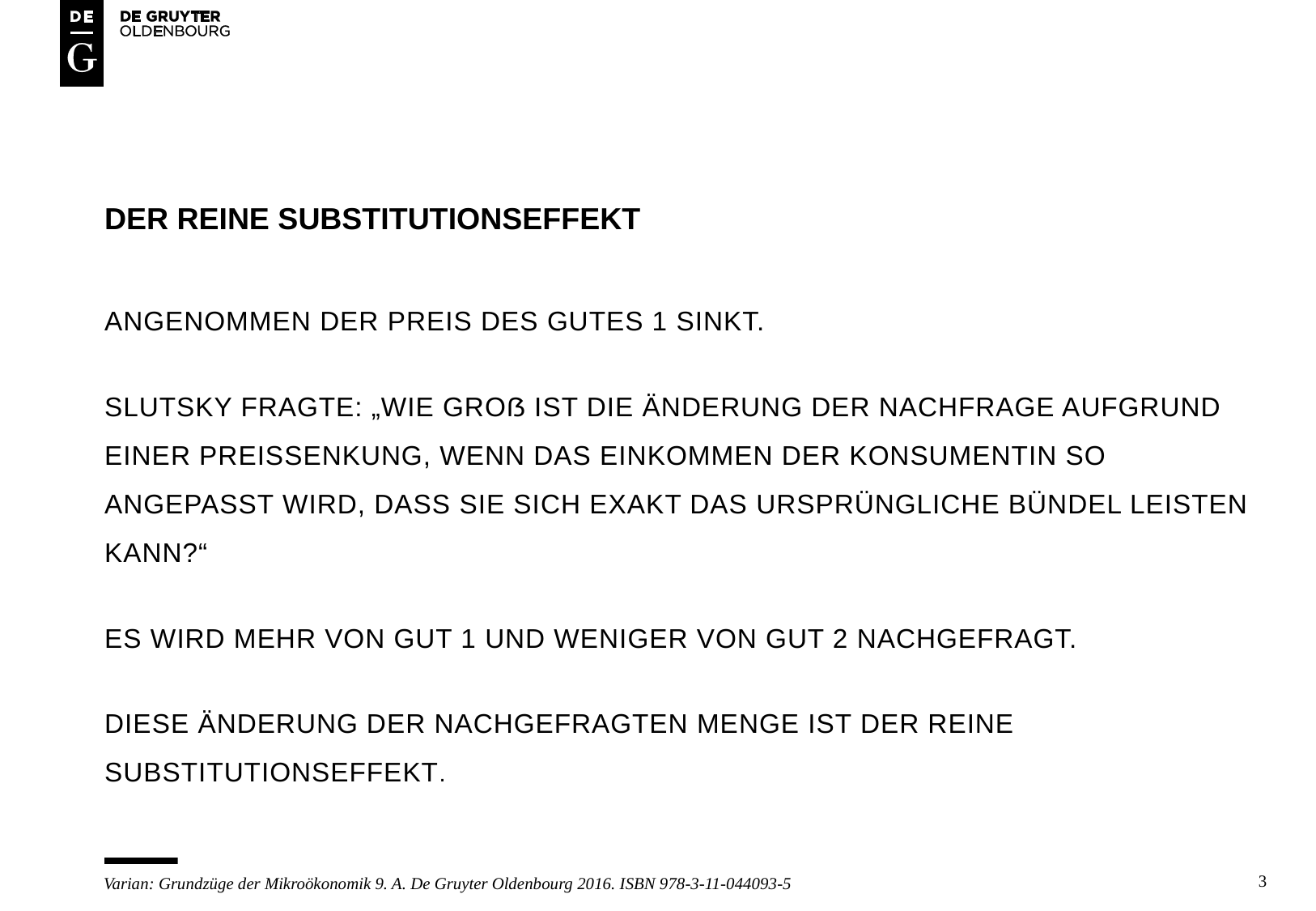

# Der reine substitutionseffekt
Angenommen der Preis des gutes 1 sinkt.
Slutsky fragte: „Wie groß ist die änderung der nachfrage aufgrund einer preissenkung, wenn das einkommen der konsumentin so angepasst wird, dass sie sich exakt das ursprüngliche Bündel leisten kann?“
Es wird mehr von Gut 1 und weniger von Gut 2 nachgefragt.
Diese änderung der nachgefragten menge ist der reine substitutionseffekt.
3
Varian: Grundzüge der Mikroökonomik 9. A. De Gruyter Oldenbourg 2016. ISBN 978-3-11-044093-5